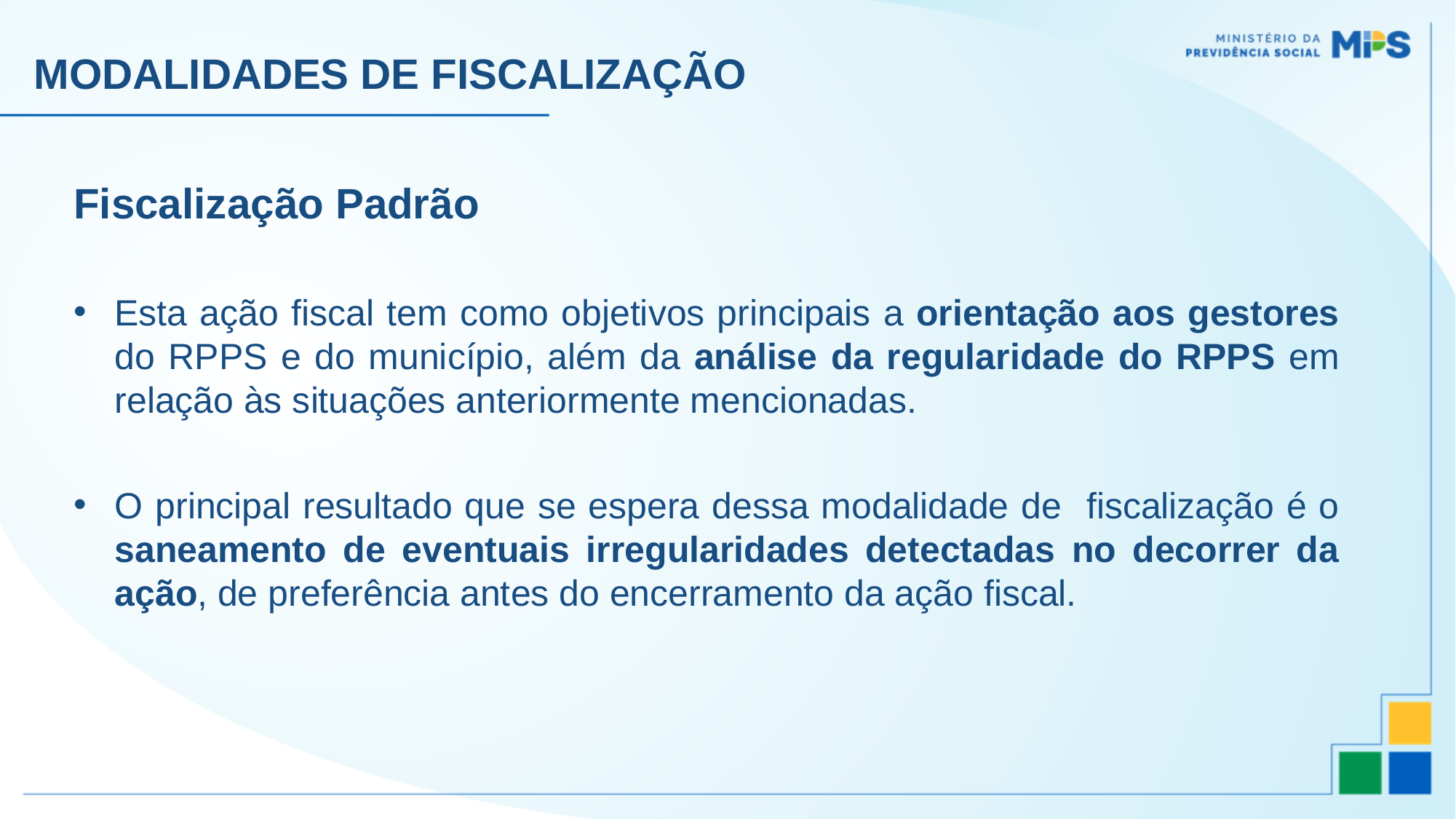

MODALIDADES DE FISCALIZAÇÃO

Fiscalização Padrão

Esta ação fiscal tem como objetivos principais a orientação aos gestores do RPPS e do município, além da análise da regularidade do RPPS em relação às situações anteriormente mencionadas.

O principal resultado que se espera dessa modalidade de  fiscalização é o saneamento de eventuais irregularidades detectadas no decorrer da ação, de preferência antes do encerramento da ação fiscal.